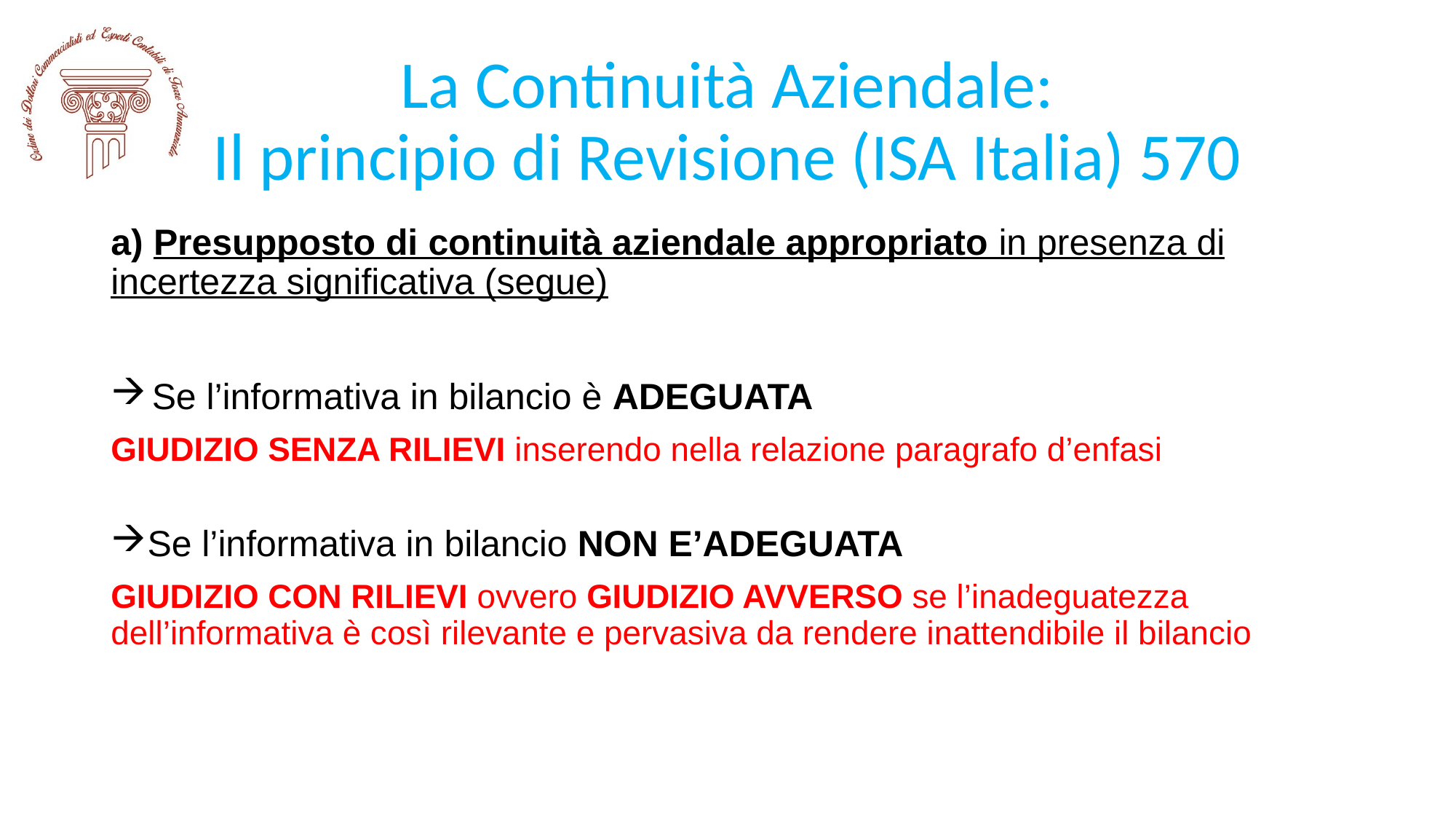

# La Continuità Aziendale: Il principio di Revisione (ISA Italia) 570
a) Presupposto di continuità aziendale appropriato in presenza di incertezza significativa (segue)

Se l’informativa in bilancio è ADEGUATA
GIUDIZIO SENZA RILIEVI inserendo nella relazione paragrafo d’enfasi

Se l’informativa in bilancio NON E’ADEGUATA
GIUDIZIO CON RILIEVI ovvero GIUDIZIO AVVERSO se l’inadeguatezza dell’informativa è così rilevante e pervasiva da rendere inattendibile il bilancio